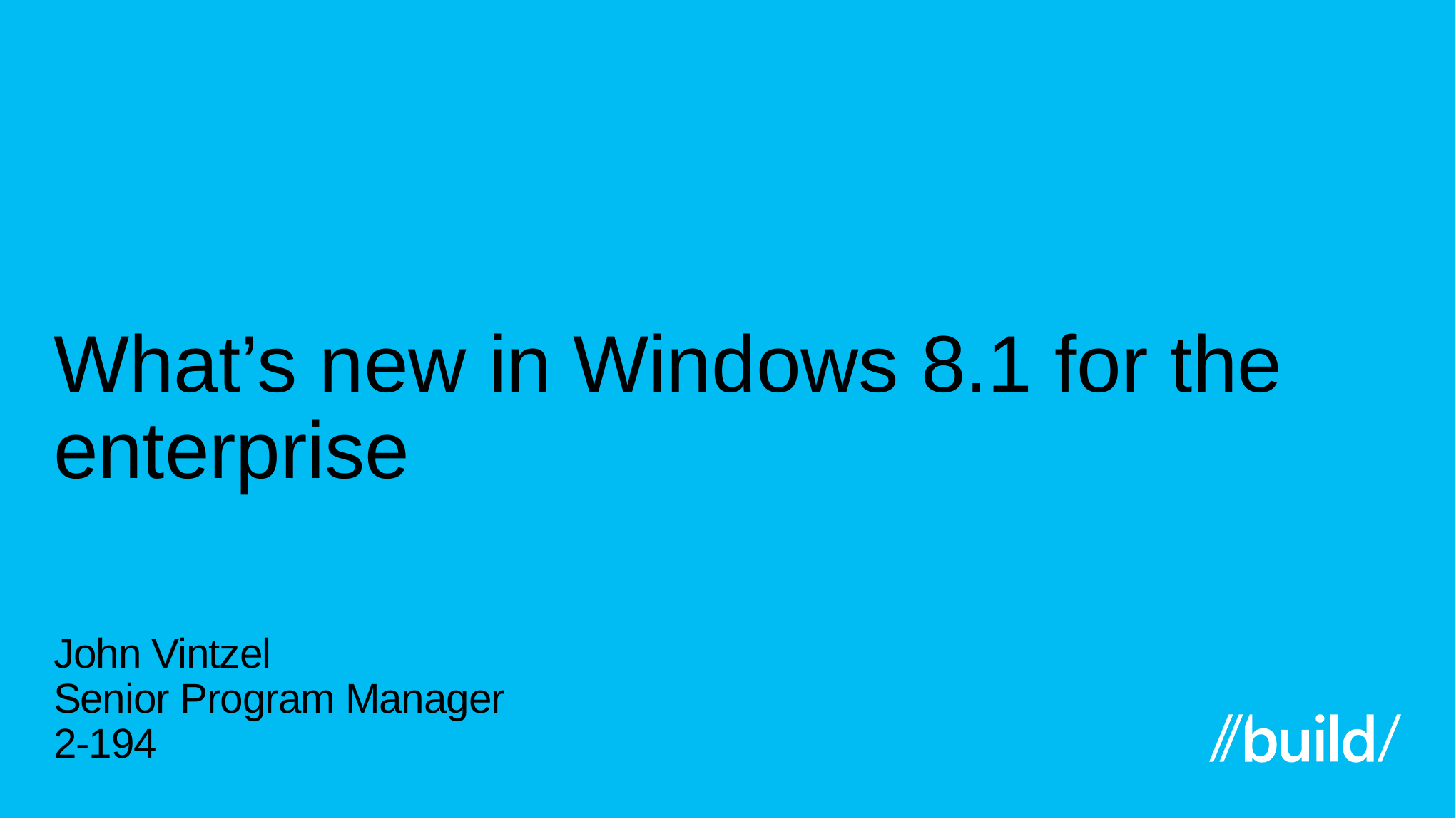

# What’s new in Windows 8.1 for the enterprise
John Vintzel
Senior Program Manager
2-194